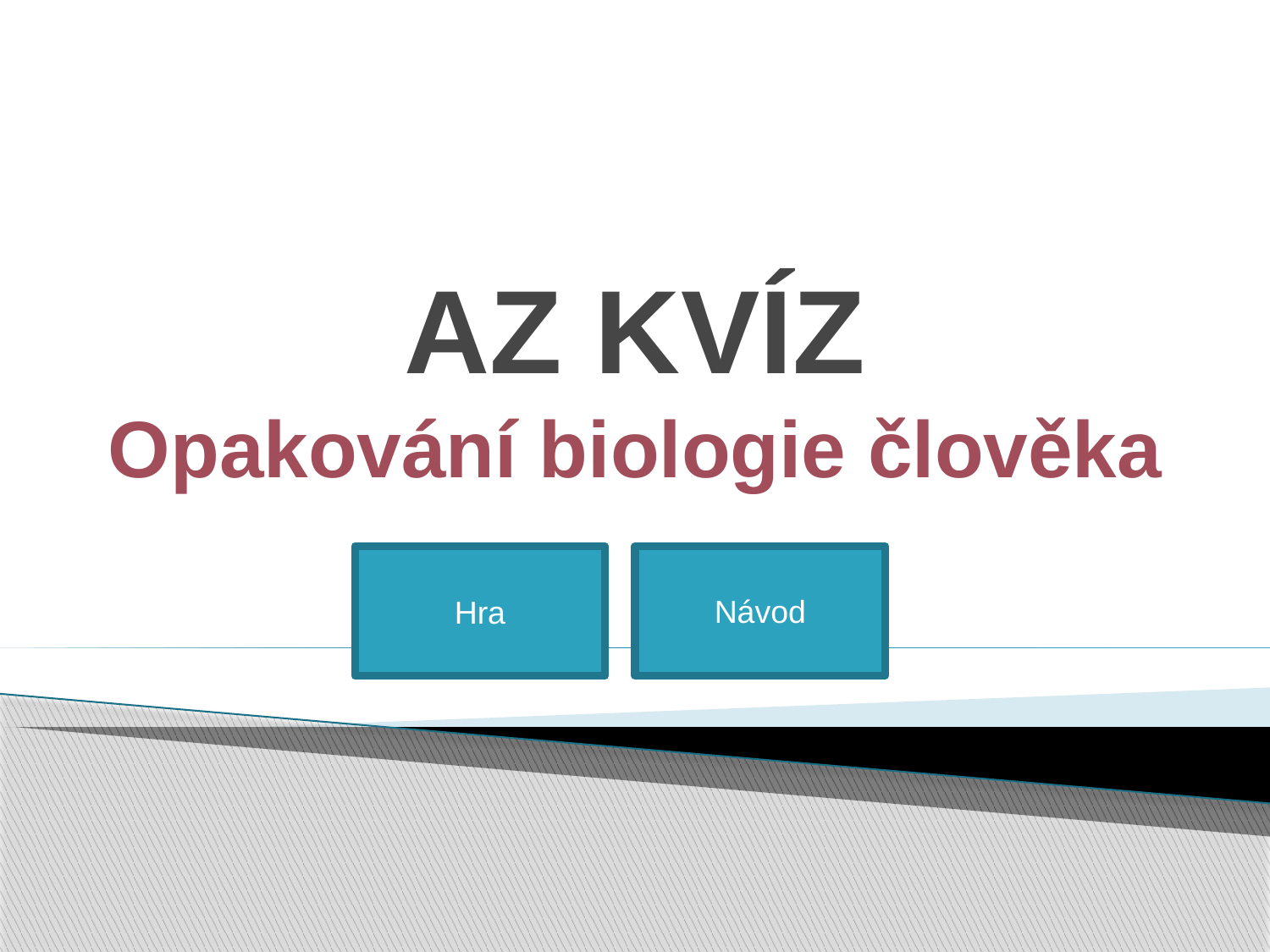

# AZ KVÍZ Opakování biologie člověka
Návod
Hra